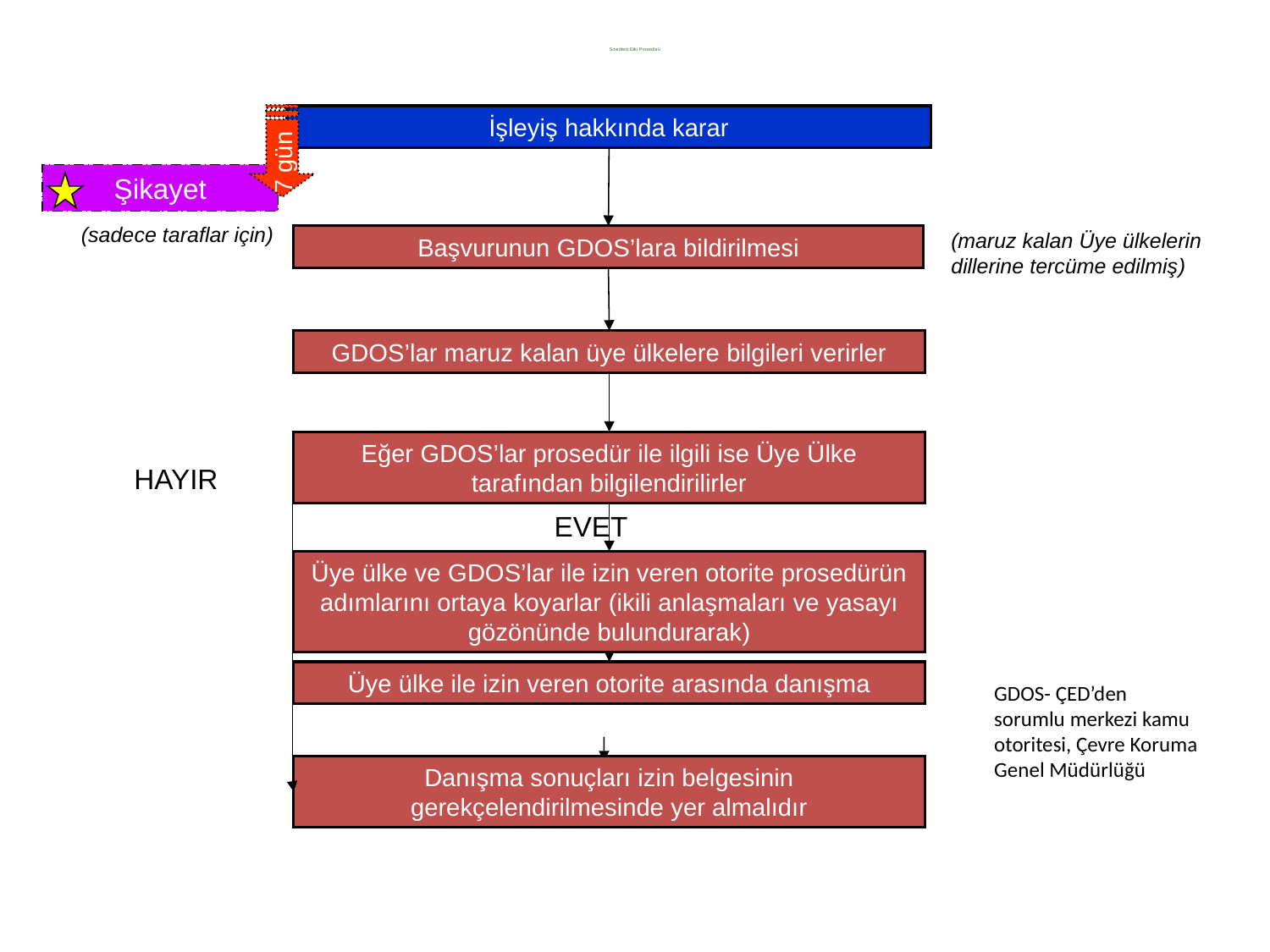

# Sınırötesi Etki Prosedürü
7 gün
Şikayet

(sadece taraflar için)
İşleyiş hakkında karar
(maruz kalan Üye ülkelerin dillerine tercüme edilmiş)
Başvurunun GDOS’lara bildirilmesi
GDOS’lar maruz kalan üye ülkelere bilgileri verirler
Eğer GDOS’lar prosedür ile ilgili ise Üye Ülke tarafından bilgilendirilirler
HAYIR
EVET
Üye ülke ve GDOS’lar ile izin veren otorite prosedürün adımlarını ortaya koyarlar (ikili anlaşmaları ve yasayı gözönünde bulundurarak)
Üye ülke ile izin veren otorite arasında danışma

Danışma sonuçları izin belgesinin gerekçelendirilmesinde yer almalıdır
GDOS- ÇED’den sorumlu merkezi kamu otoritesi, Çevre Koruma Genel Müdürlüğü